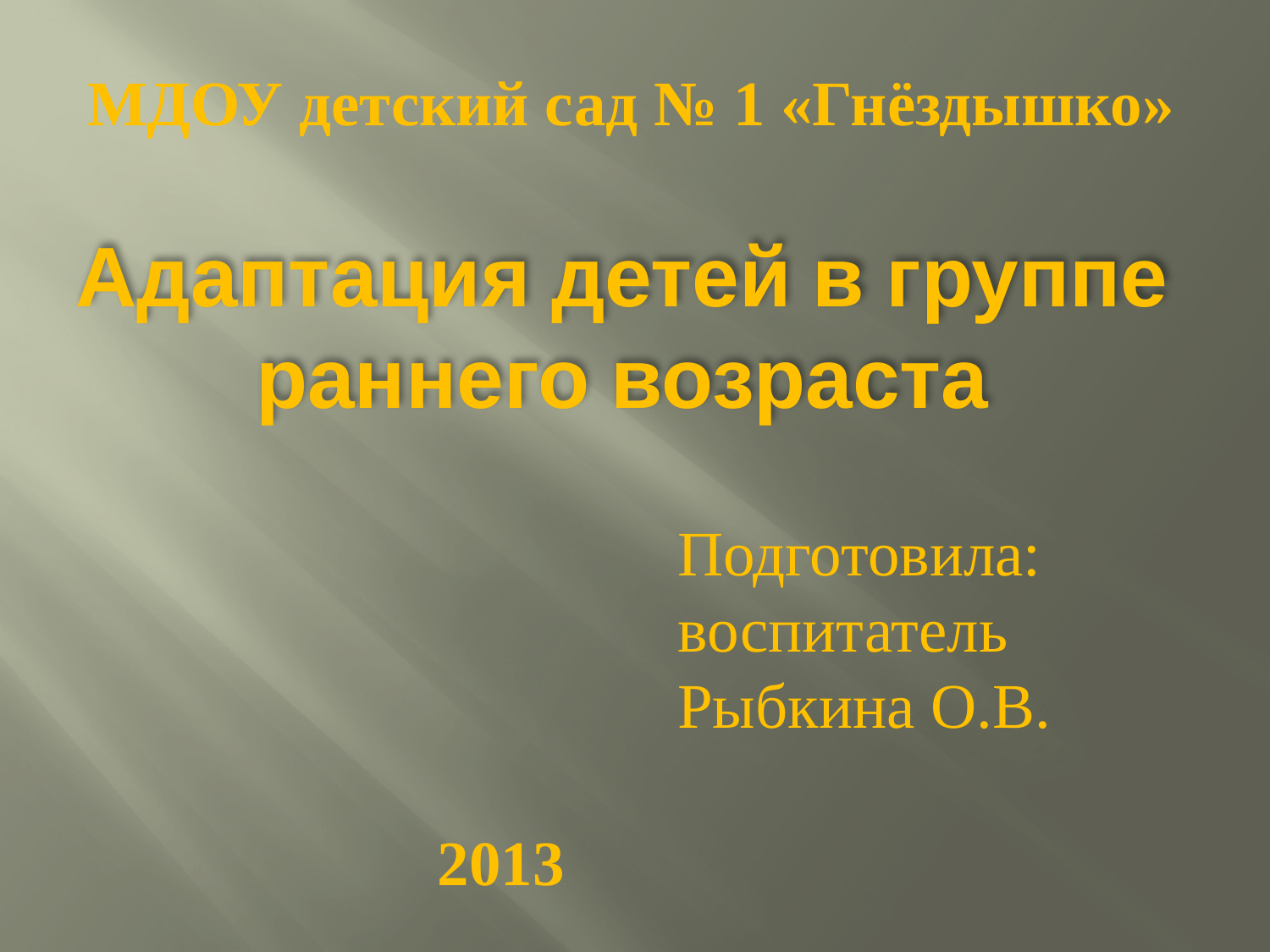

МДОУ детский сад № 1 «Гнёздышко»
Адаптация детей в группе
раннего возраста
Подготовила:
воспитатель
Рыбкина О.В.
2013